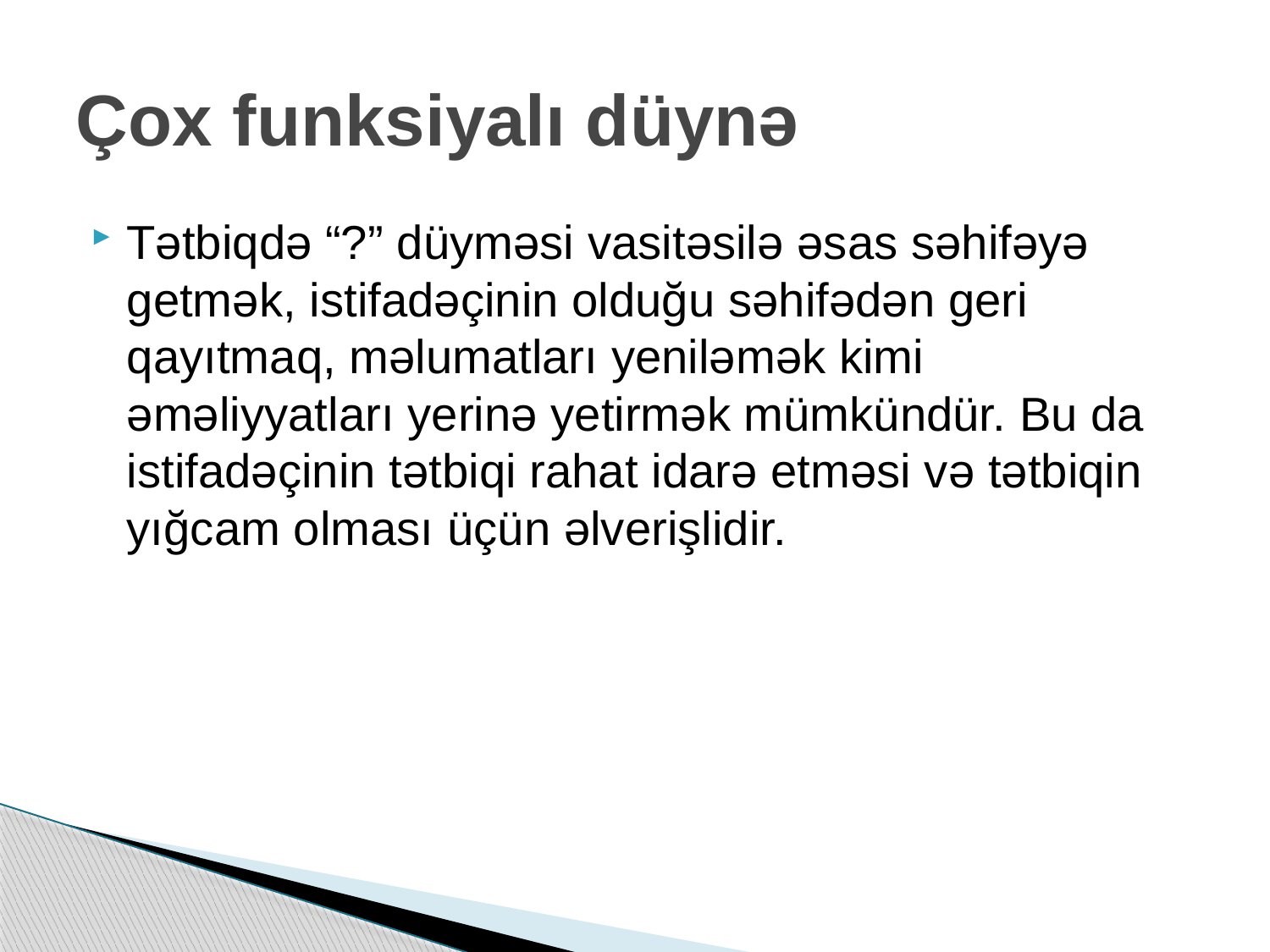

# Çox funksiyalı düynə
Tətbiqdə “?” düyməsi vasitəsilə əsas səhifəyə getmək, istifadəçinin olduğu səhifədən geri qayıtmaq, məlumatları yeniləmək kimi əməliyyatları yerinə yetirmək mümkündür. Bu da istifadəçinin tətbiqi rahat idarə etməsi və tətbiqin yığcam olması üçün əlverişlidir.